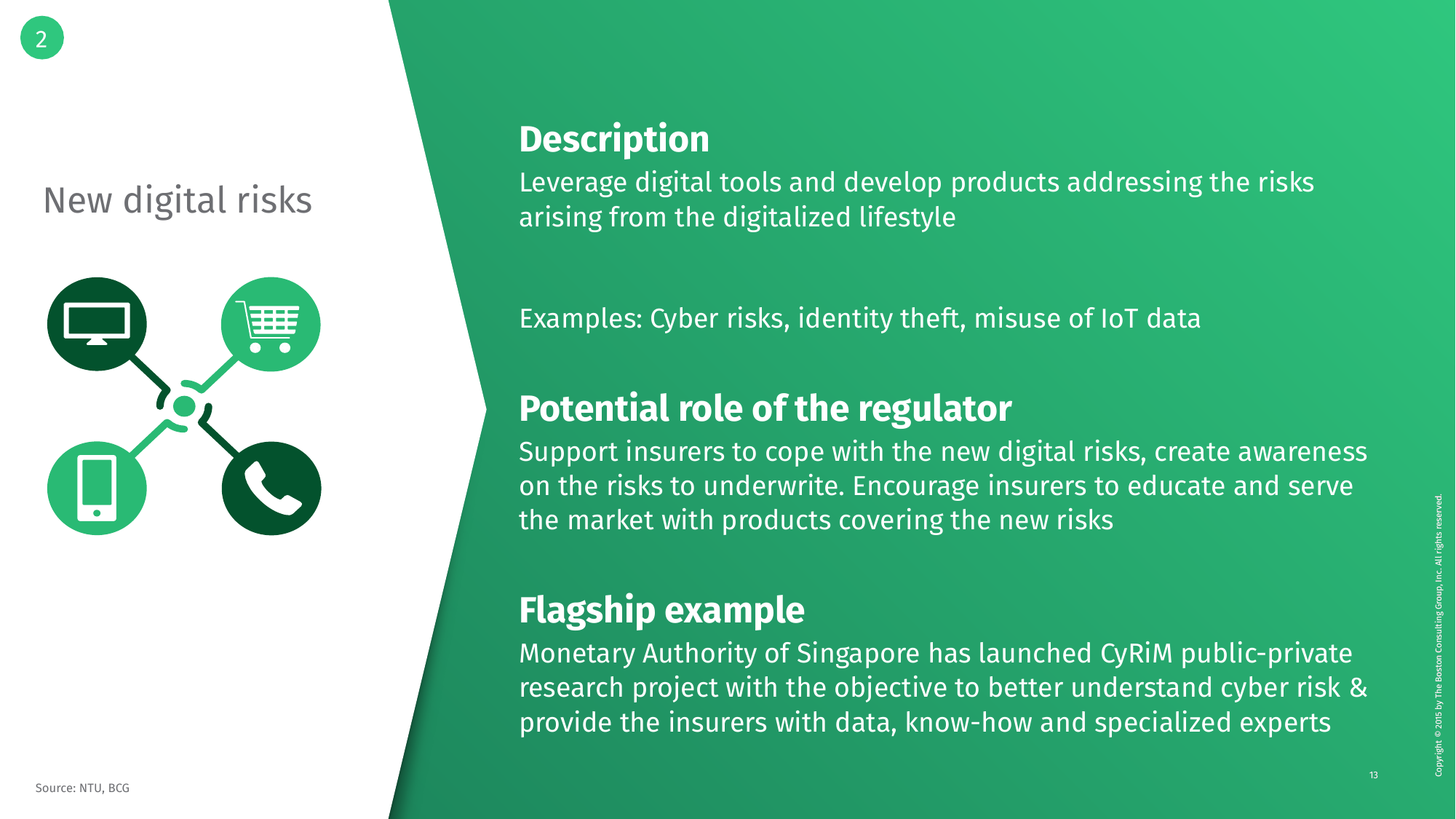

2
# New digital risks
Description
Leverage digital tools and develop products addressing the risks arising from the digitalized lifestyle

Examples: Cyber risks, identity theft, misuse of IoT data

Potential role of the regulator
Support insurers to cope with the new digital risks, create awareness on the risks to underwrite. Encourage insurers to educate and serve the market with products covering the new risks

Flagship example
Monetary Authority of Singapore has launched CyRiM public-private research project with the objective to better understand cyber risk & provide the insurers with data, know-how and specialized experts

Source: NTU, BCG